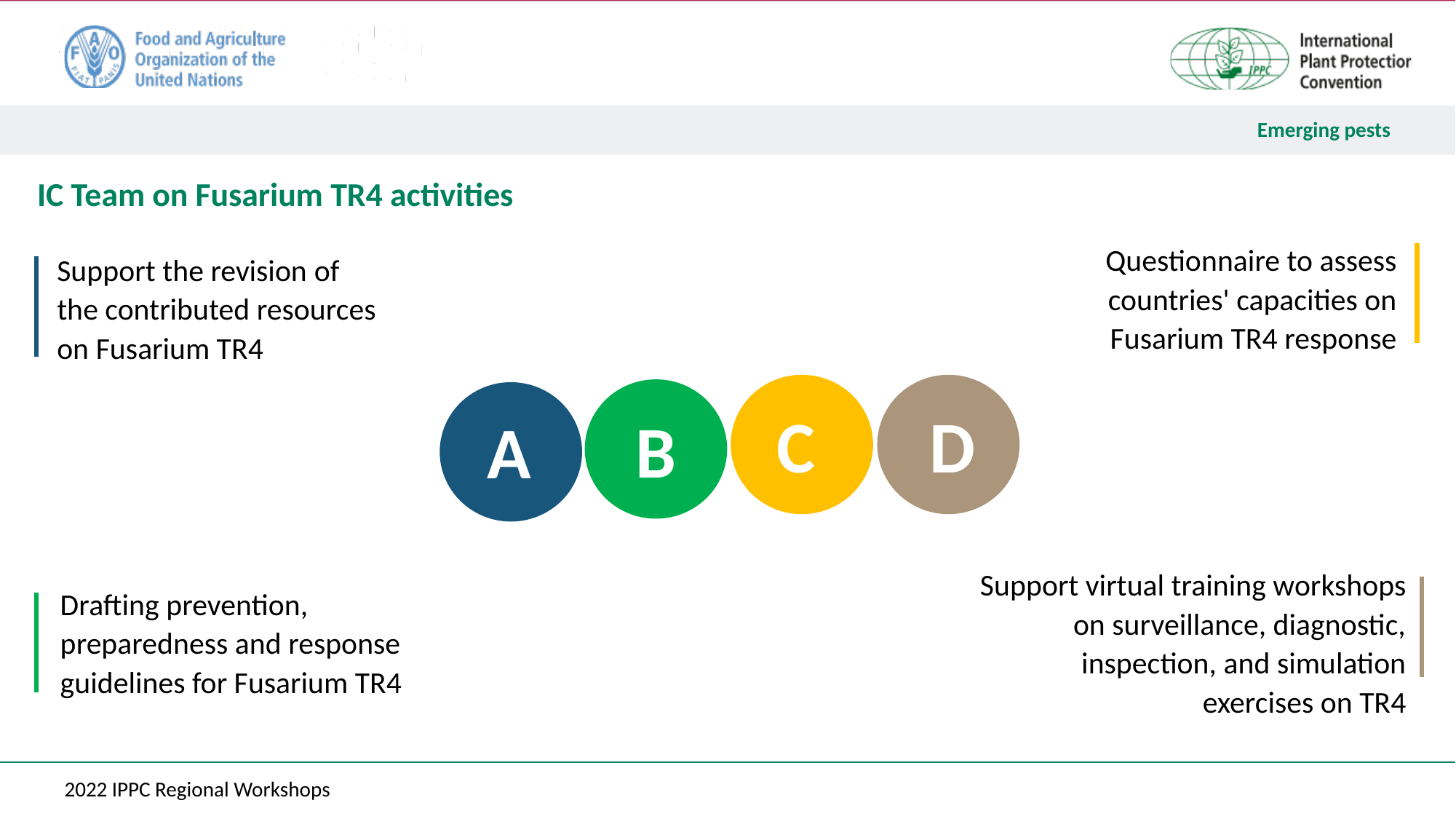

IC Team on Fusarium TR4 activities
Questionnaire to assess countries' capacities on Fusarium TR4 response

Support the revision of the contributed resources on Fusarium TR4

C
D
B
A
Support virtual training workshops on surveillance, diagnostic, inspection, and simulation exercises on TR4

Drafting prevention, preparedness and response guidelines for Fusarium TR4